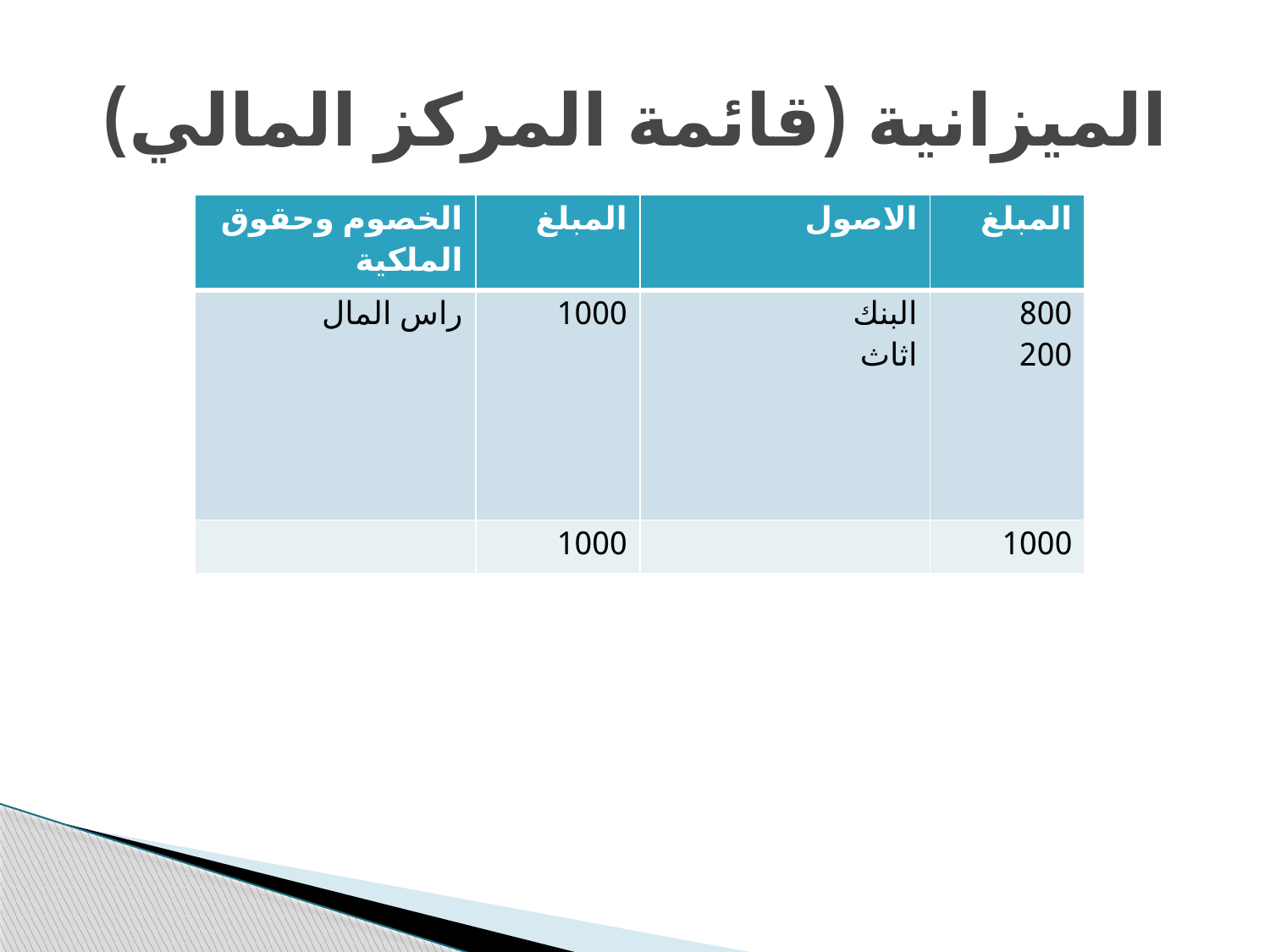

# الميزانية (قائمة المركز المالي)
| الخصوم وحقوق الملكية | المبلغ | الاصول | المبلغ |
| --- | --- | --- | --- |
| راس المال | 1000 | البنك اثاث | 800 200 |
|  | 1000 |  | 1000 |